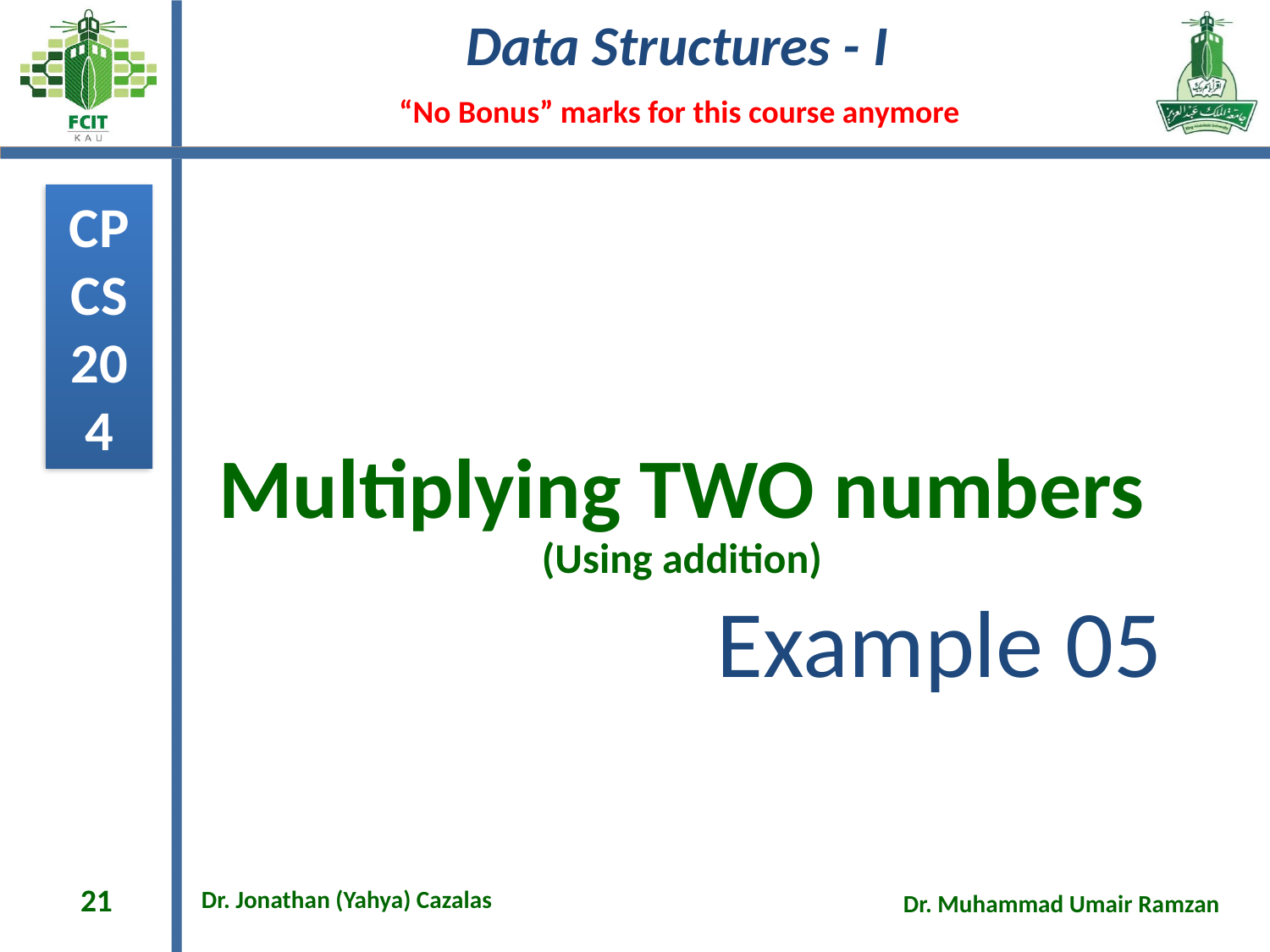

# Multiplying TWO numbers (Using addition)
Example 05
21